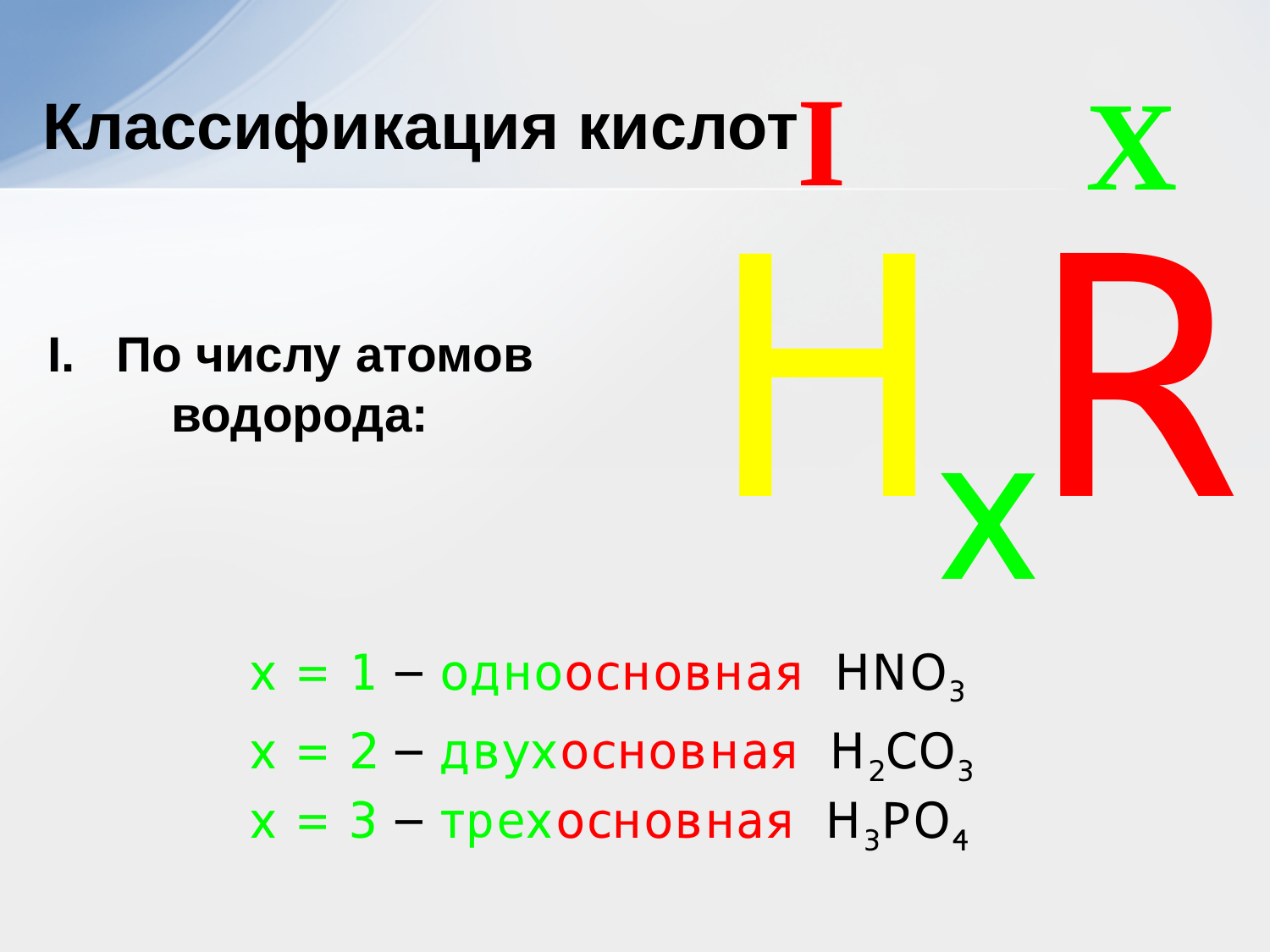

Классификация кислот
I
X
HxR
I.   По числу атомов
         водорода:
x = 1 – одноосновная  HNO3
x = 2 – двухосновная  H2CO3
x = 3 – трехосновная  H3PO4